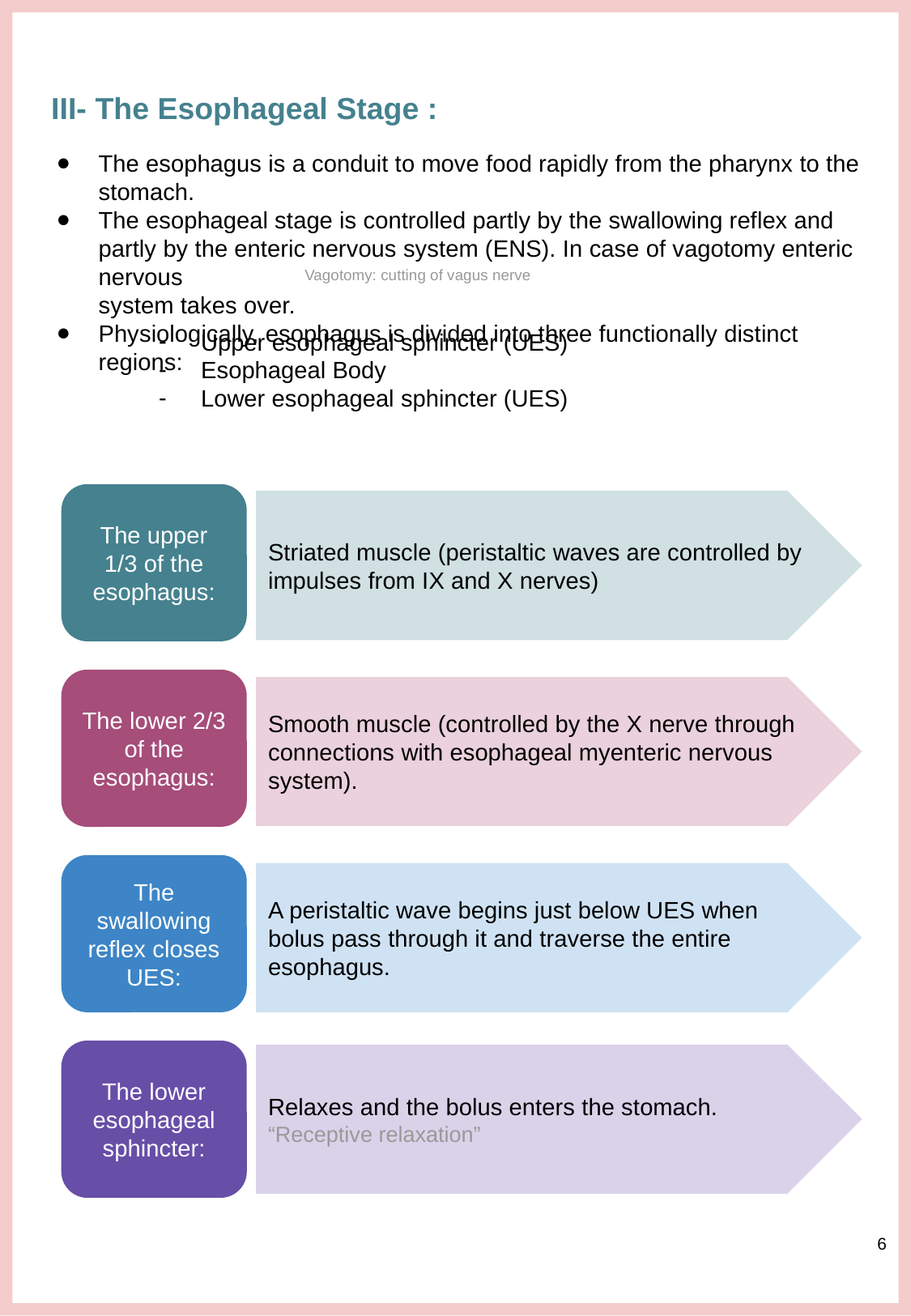

III- The Esophageal Stage :
The esophagus is a conduit to move food rapidly from the pharynx to the stomach.
The esophageal stage is controlled partly by the swallowing reflex and partly by the enteric nervous system (ENS). In case of vagotomy enteric nervous
system takes over.
Physiologically, esophagus is divided into three functionally distinct regions:
Vagotomy: cutting of vagus nerve
Upper esophageal sphincter (UES)
Esophageal Body
Lower esophageal sphincter (UES)
The upper 1/3 of the esophagus:
Striated muscle (peristaltic waves are controlled by impulses from IX and X nerves)

The lower 2/3 of the esophagus:
Smooth muscle (controlled by the X nerve through connections with esophageal myenteric nervous system).
The swallowing reflex closes UES:
A peristaltic wave begins just below UES when bolus pass through it and traverse the entire esophagus.
The lower esophageal sphincter:
Relaxes and the bolus enters the stomach.
“Receptive relaxation”
6